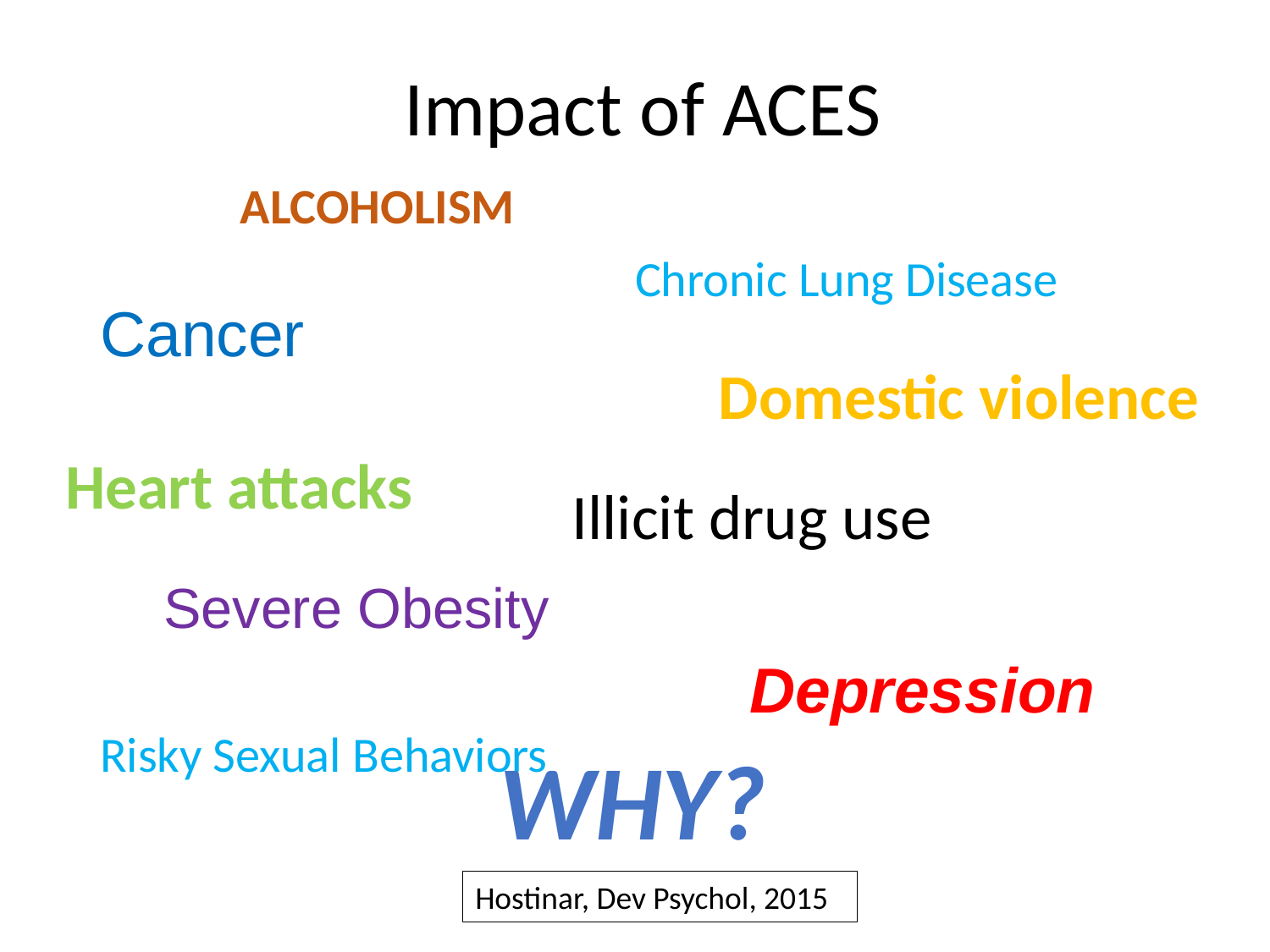

# Impact of ACES

Cancer

Severe Obesity

Risky Sexual Behaviors

ALCOHOLISM
Chronic Lung Disease
Domestic violence
Heart attacks
Illicit drug use
Depression
WHY?
Hostinar, Dev Psychol, 20155